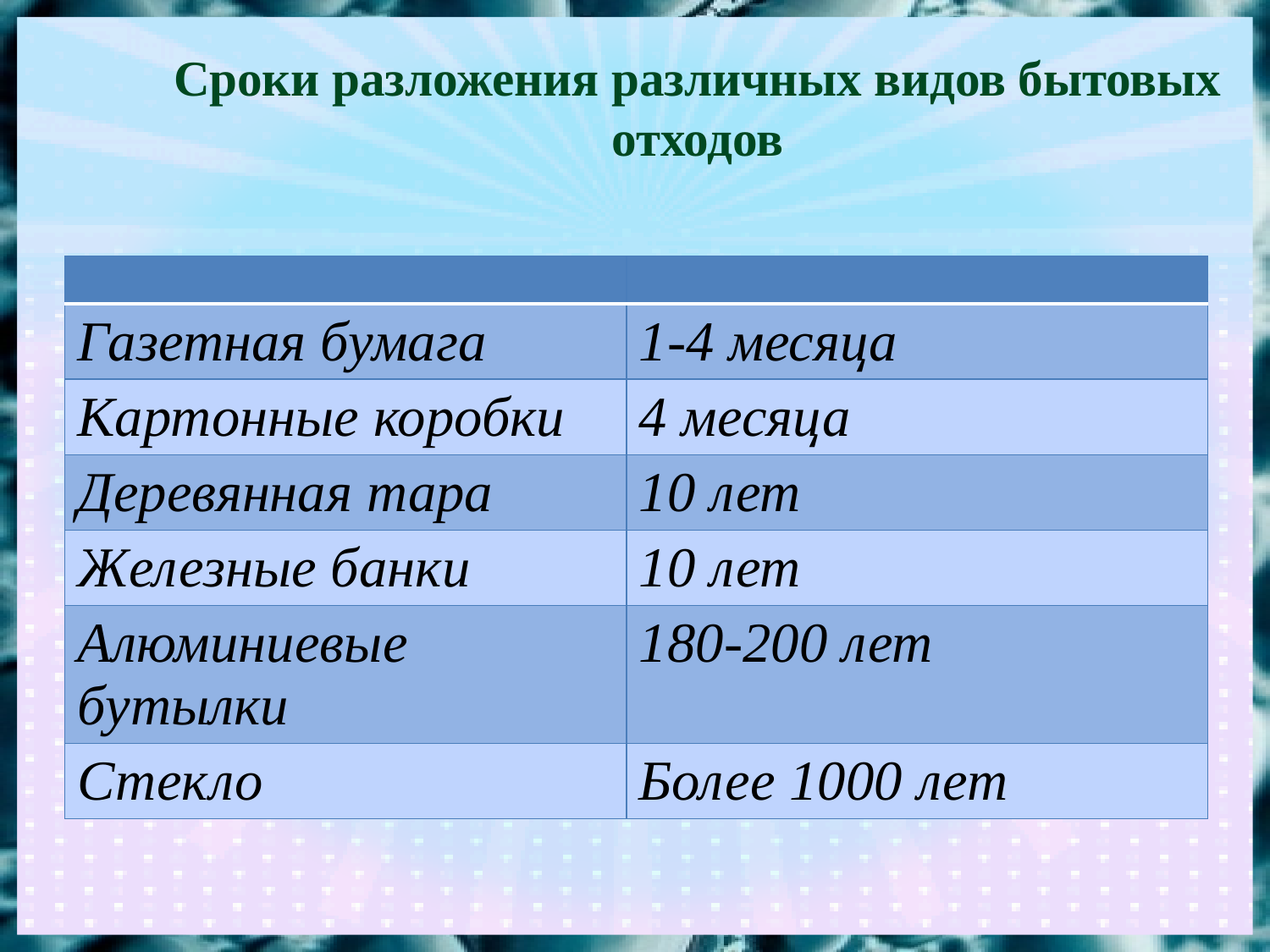

# Сроки разложения различных видов бытовых отходов
|  |  |
| --- | --- |
| Газетная бумага | 1-4 месяца |
| Картонные коробки | 4 месяца |
| Деревянная тара | 10 лет |
| Железные банки | 10 лет |
| Алюминиевые бутылки | 180-200 лет |
| Стекло | Более 1000 лет |